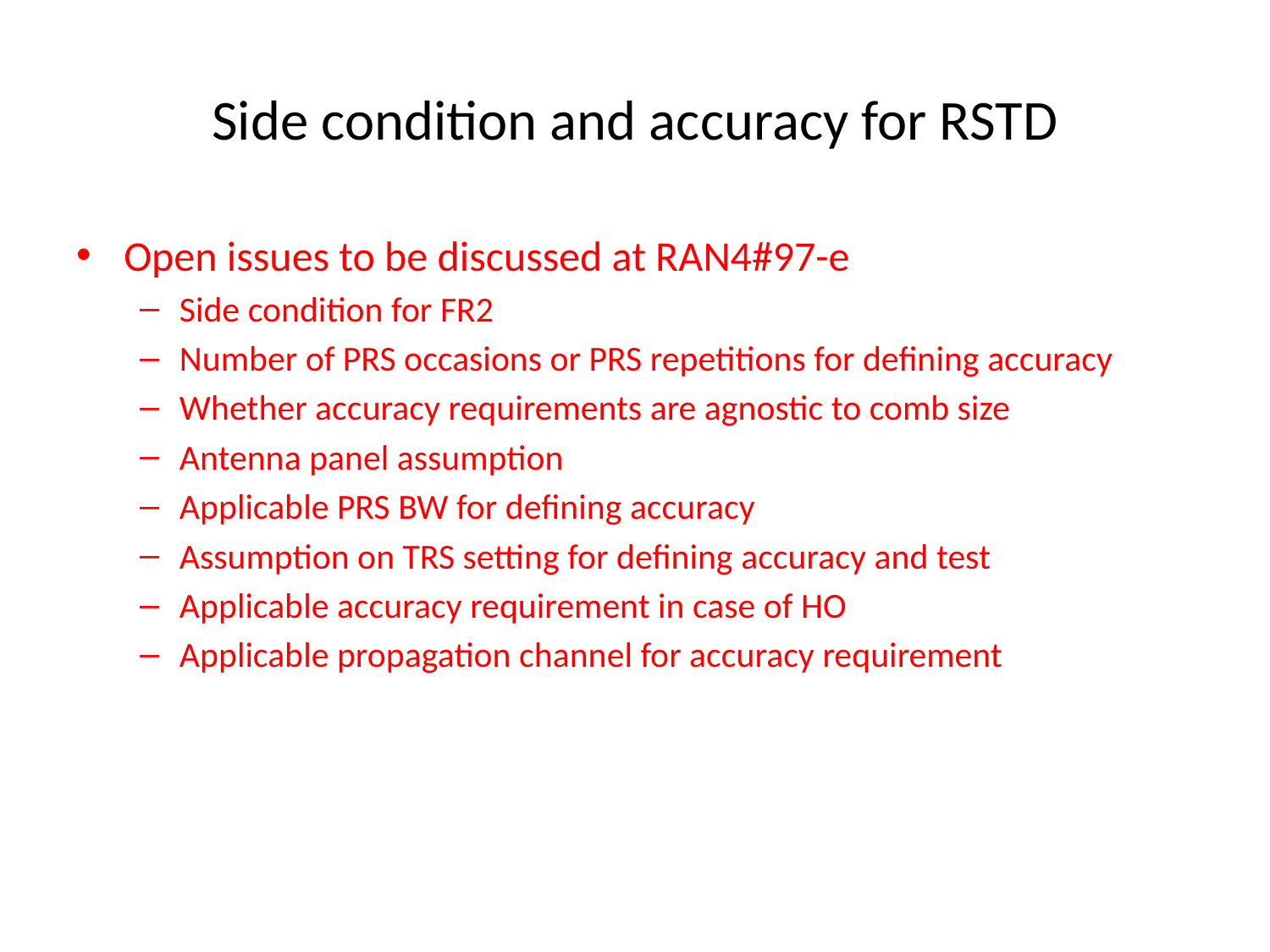

# Side condition and accuracy for RSTD
Open issues to be discussed at RAN4#97-e
Side condition for FR2
Number of PRS occasions or PRS repetitions for defining accuracy
Whether accuracy requirements are agnostic to comb size
Antenna panel assumption
Applicable PRS BW for defining accuracy
Assumption on TRS setting for defining accuracy and test
Applicable accuracy requirement in case of HO
Applicable propagation channel for accuracy requirement